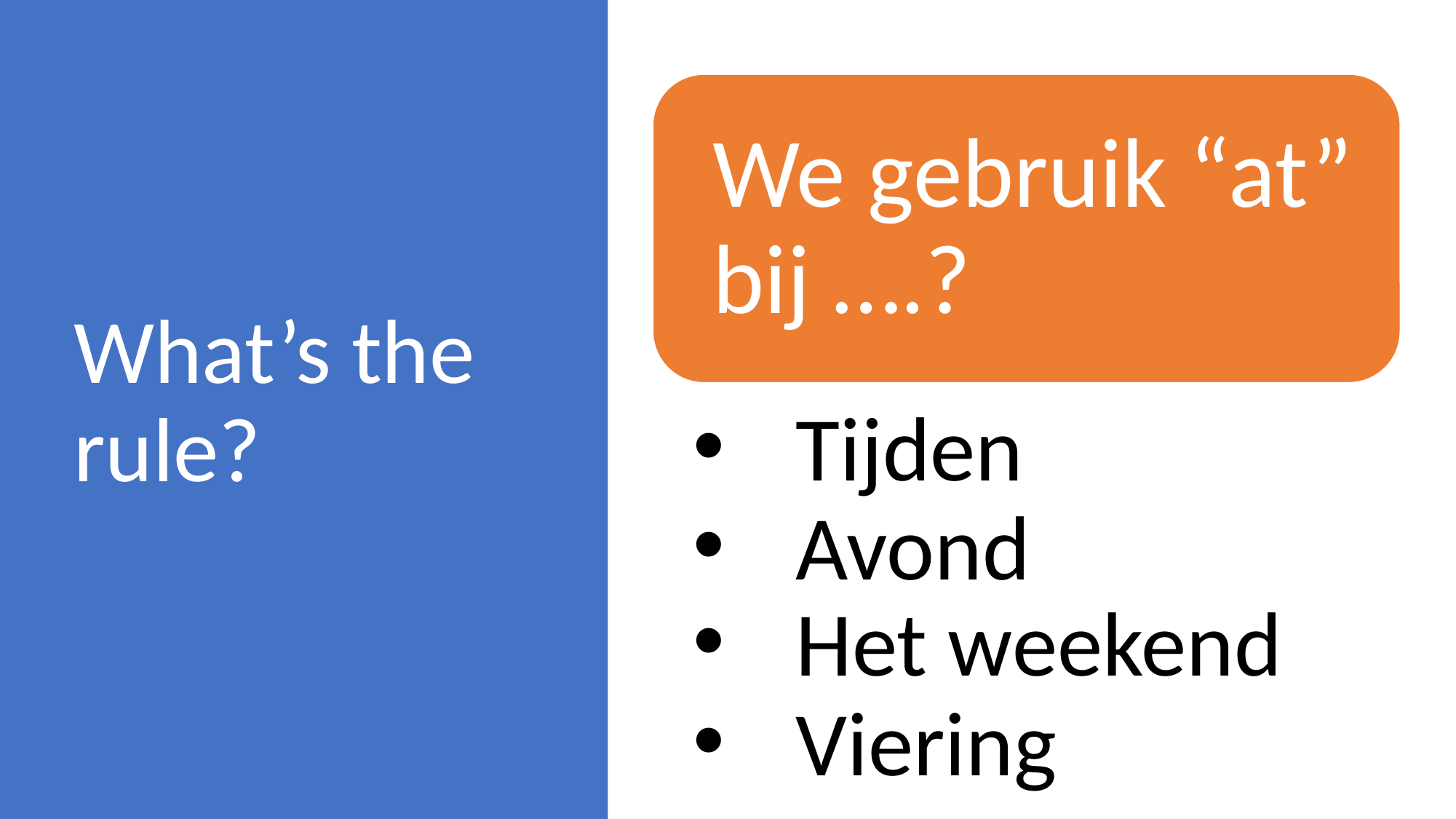

# What’s the rule?
We gebruik “at” bij ….?
Tijden
Avond
Het weekend
Viering